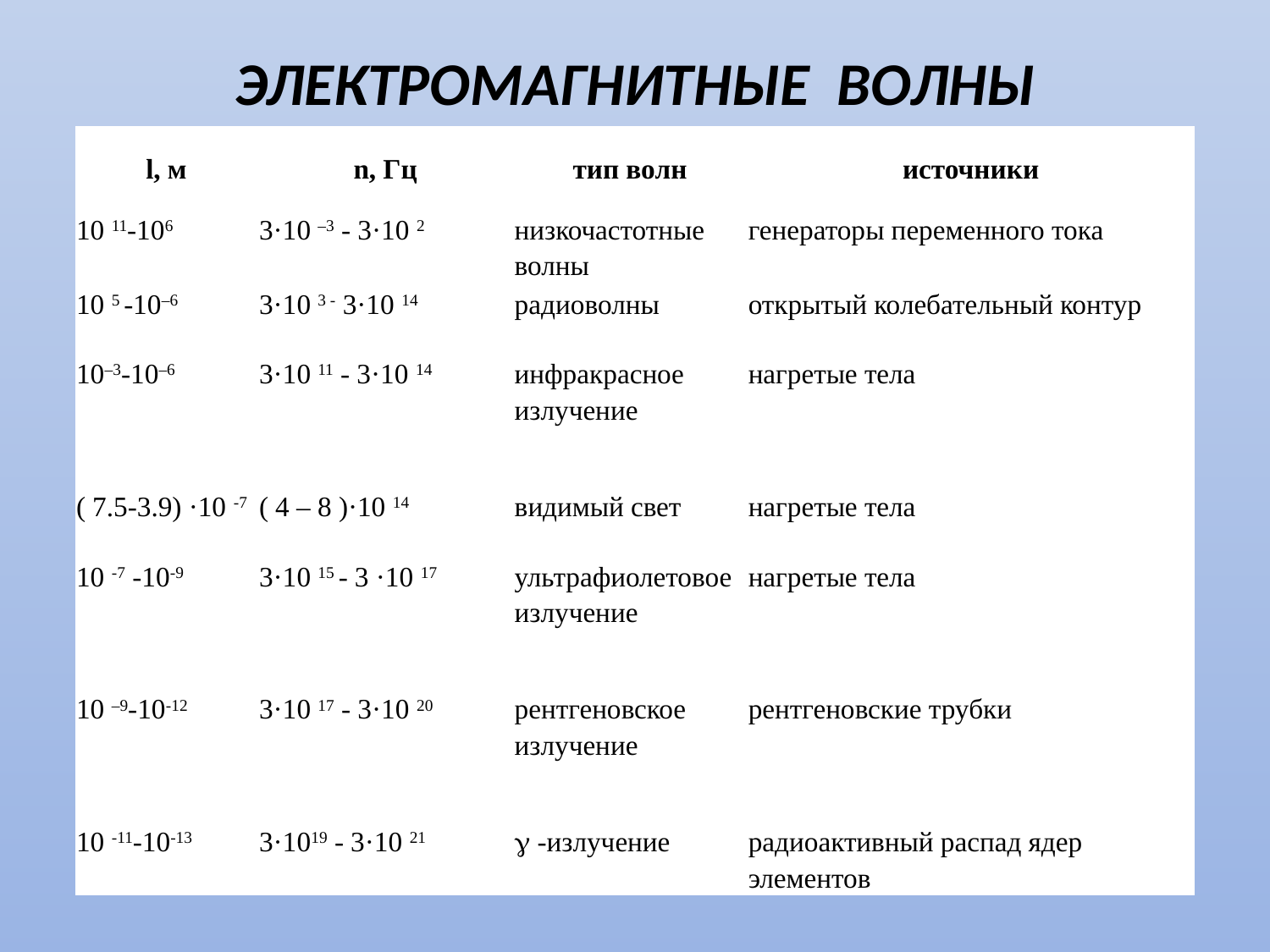

# ЭЛЕКТРОМАГНИТНЫЕ  ВОЛНЫ
| l, м | n, Гц | тип волн | источники |
| --- | --- | --- | --- |
| 10 11-106 | 3·10 –3 - 3·10 2 | низкочастотные волны | генераторы переменного тока |
| 10 5 -10–6 | 3·10 3 - 3·10 14 | радиоволны | открытый колебательный контур |
| 10–3-10–6 | 3·10 11 - 3·10 14 | инфракрасное излучение | нагретые тела |
| ( 7.5-3.9) ·10 -7 | ( 4 – 8 )·10 14 | видимый свет | нагретые тела |
| 10 -7 -10-9 | 3·10 15 - 3 ·10 17 | ультрафиолетовое излучение | нагретые тела |
| 10 –9-10-12 | 3·10 17 - 3·10 20 | рентгеновское излучение | рентгеновские трубки |
| 10 -11-10-13 | 3·1019 - 3·10 21 | γ -излучение | радиоактивный распад ядер элементов |